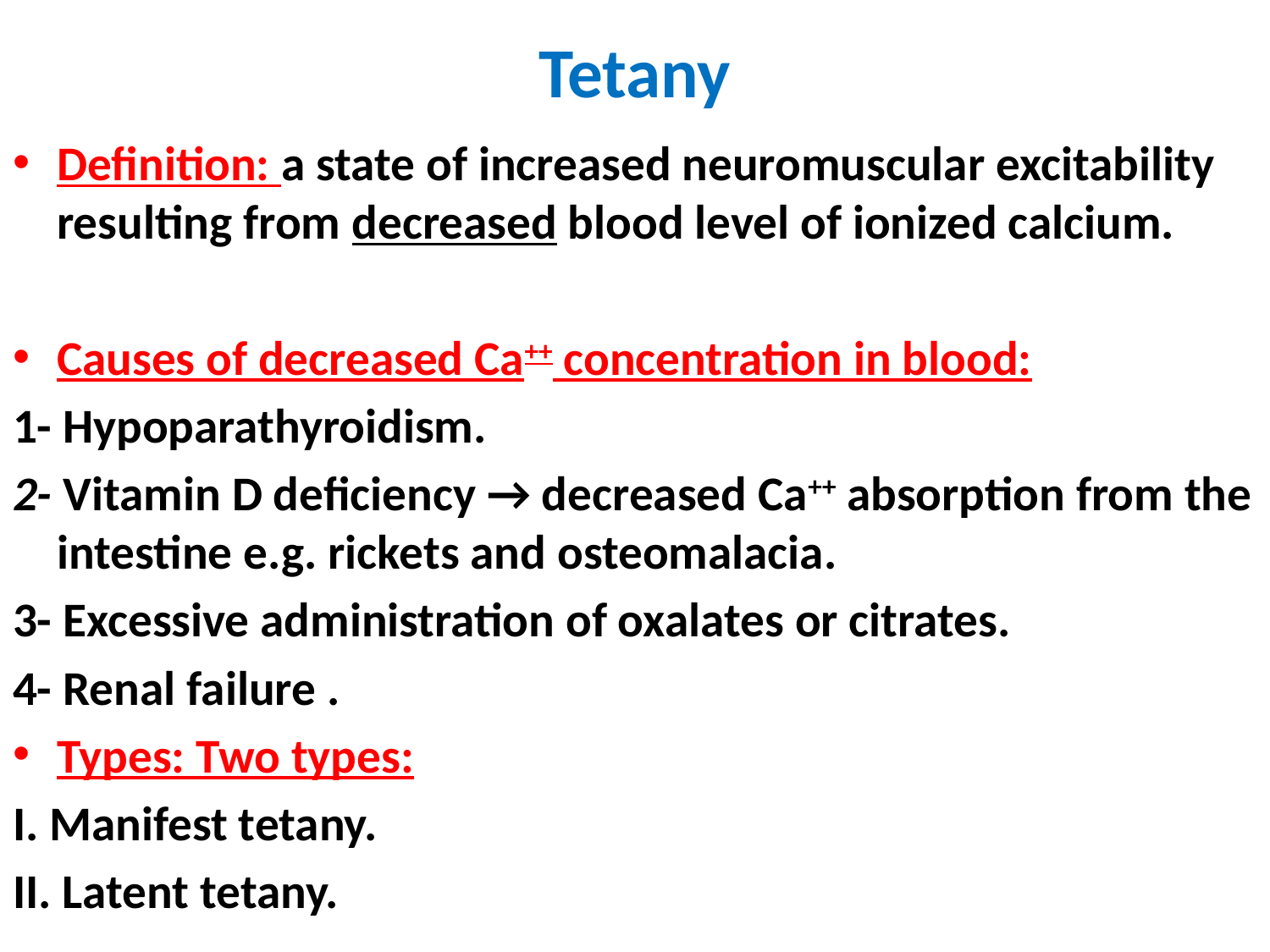

# Tetany
Definition: a state of increased neuromuscular excitability resulting from decreased blood level of ionized calcium.

Causes of decreased Ca++ concentration in blood:
1- Hypoparathyroidism.
2- Vitamin D deficiency → decreased Ca++ absorption from the intestine e.g. rickets and osteomalacia.
3- Excessive administration of oxalates or citrates.
4- Renal failure .
Types: Two types:
I. Manifest tetany.
II. Latent tetany.